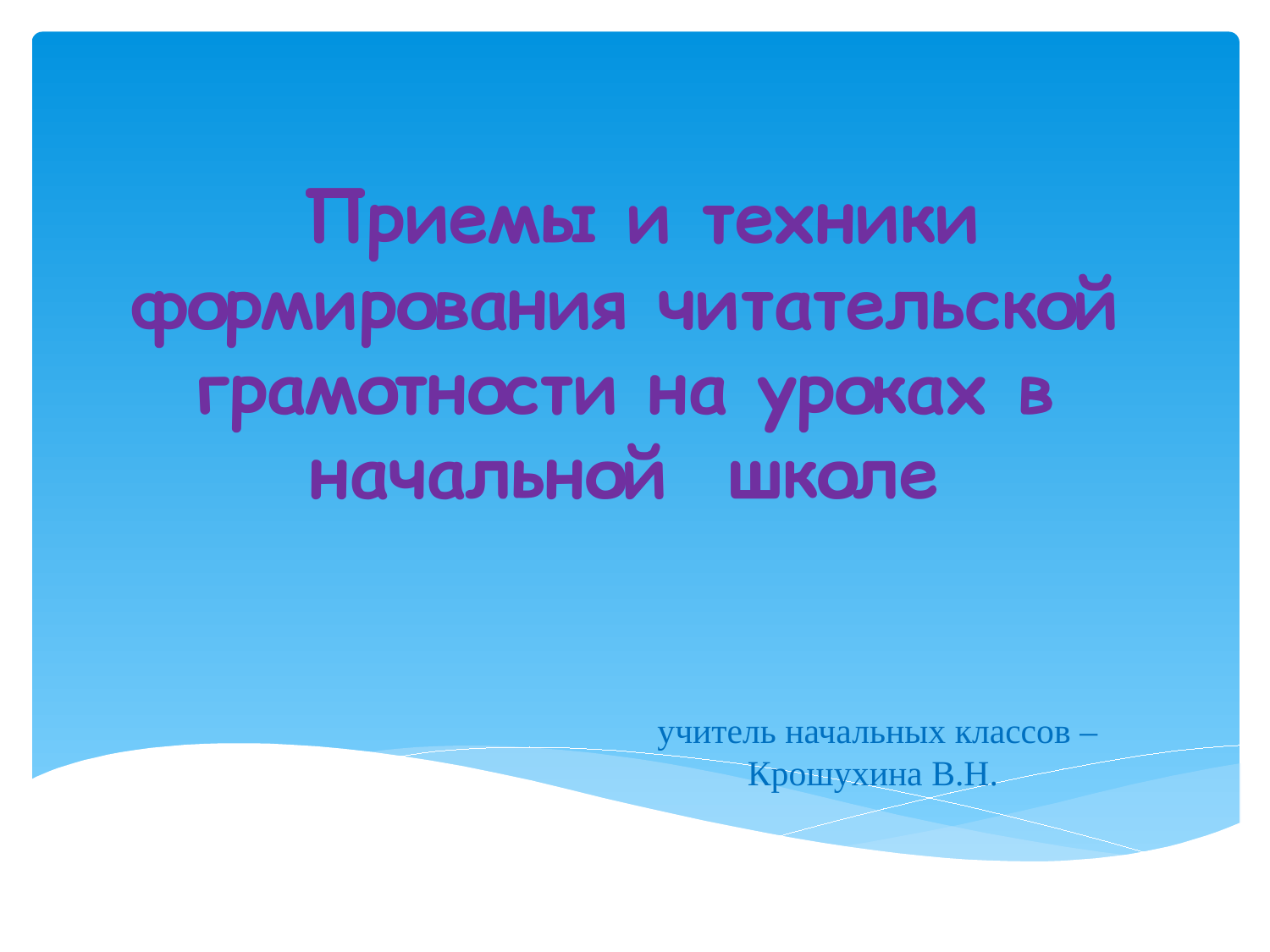

Приемы и техники формирования читательской грамотности на уроках в начальной  школе
 учитель начальных классов – Крошухина В.Н.